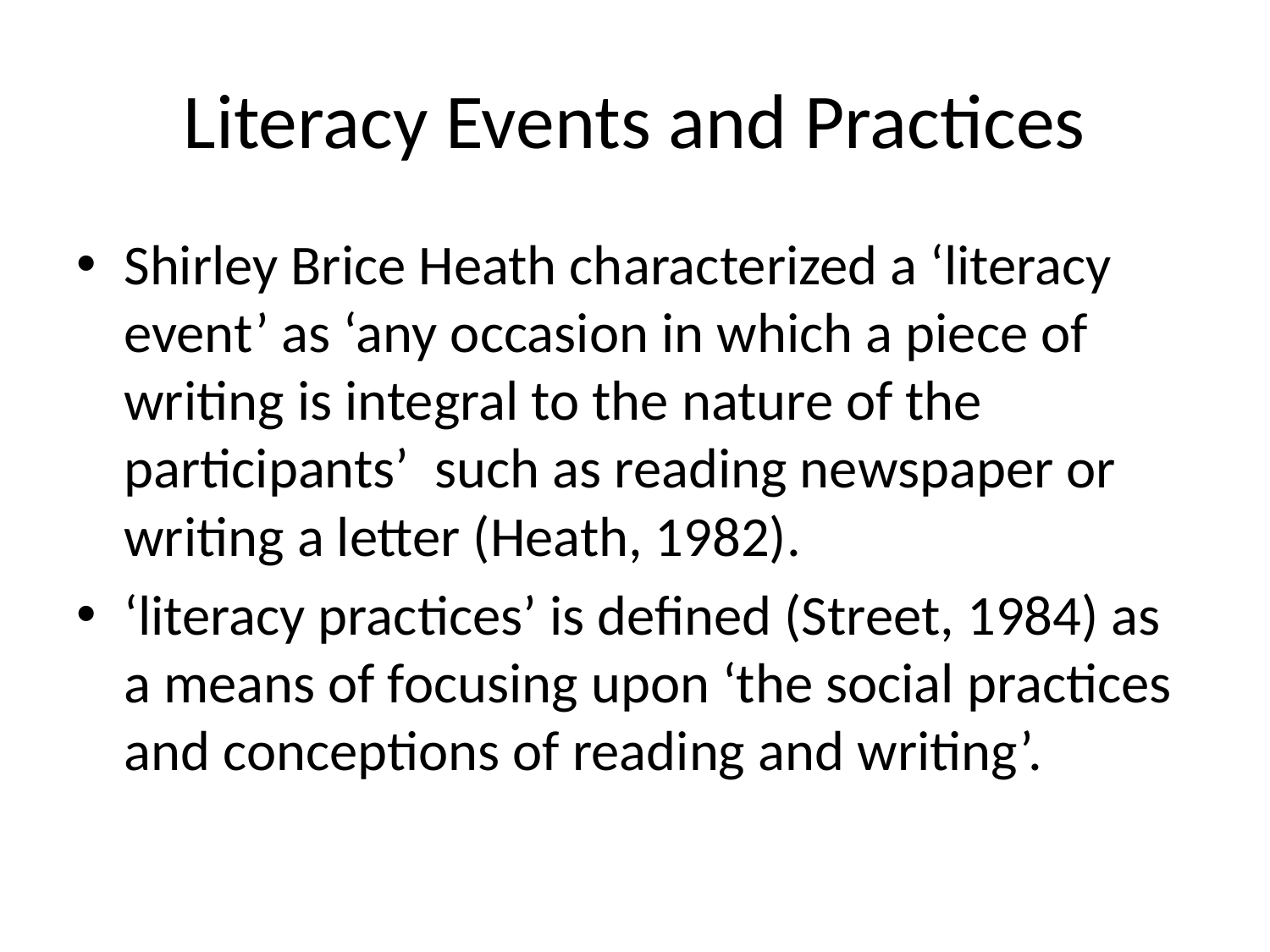

# Literacy Events and Practices
Shirley Brice Heath characterized a ‘literacy event’ as ‘any occasion in which a piece of writing is integral to the nature of the participants’  such as reading newspaper or writing a letter (Heath, 1982).
‘literacy practices’ is defined (Street, 1984) as a means of focusing upon ‘the social practices and conceptions of reading and writing’.